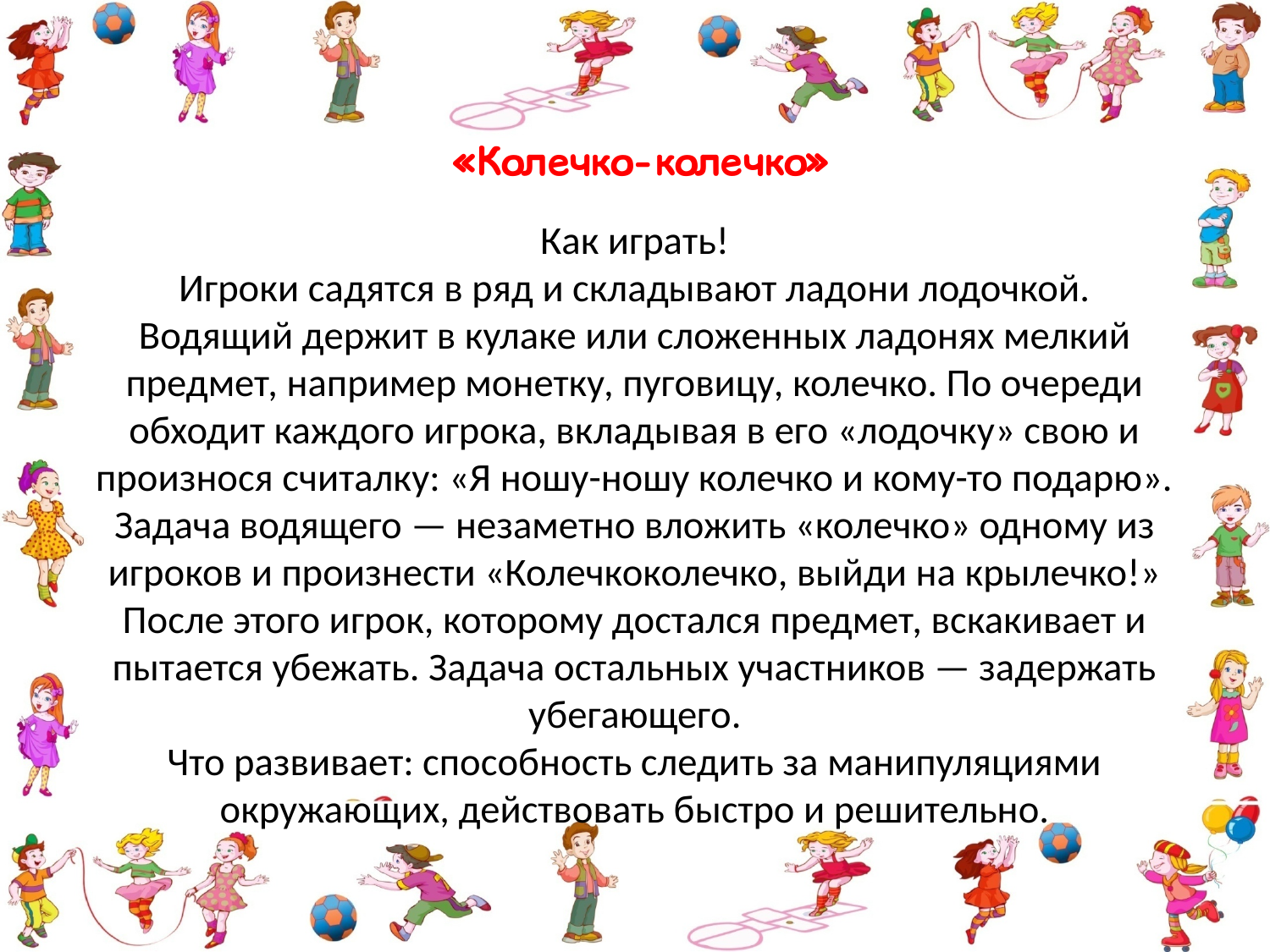

# «Колечко-колечко»
Как играть!
Игроки садятся в ряд и складывают ладони лодочкой.
Водящий держит в кулаке или сложенных ладонях мелкий
предмет, например монетку, пуговицу, колечко. По очереди обходит каждого игрока, вкладывая в его «лодочку» свою и произнося считалку: «Я ношу-ношу колечко и кому-то подарю». Задача водящего — незаметно вложить «колечко» одному из игроков и произнести «Колечкоколечко, выйди на крылечко!» После этого игрок, которому достался предмет, вскакивает и пытается убежать. Задача остальных участников — задержать убегающего.
Что развивает: способность следить за манипуляциями
окружающих, действовать быстро и решительно.